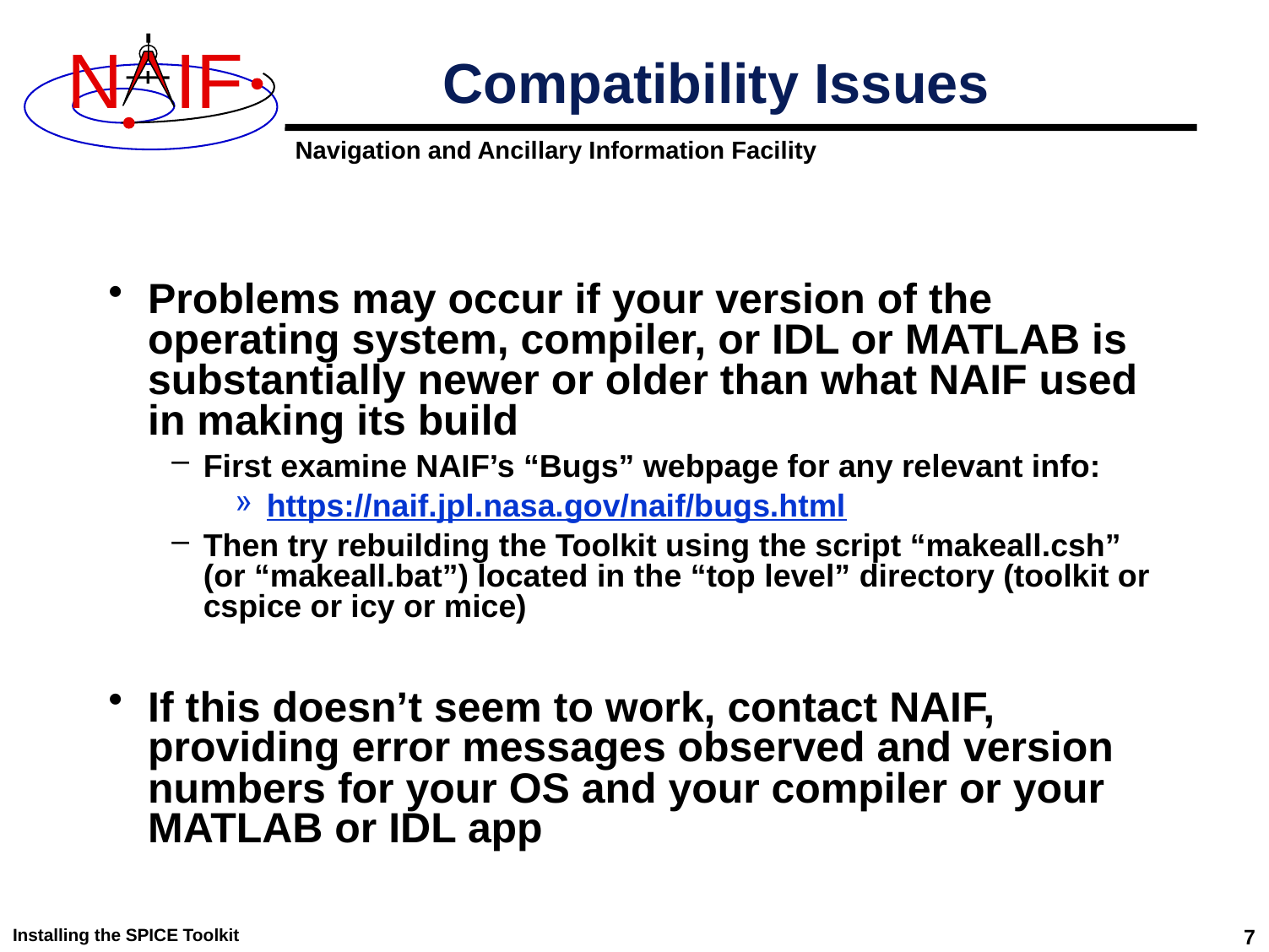

# Compatibility Issues
Problems may occur if your version of the operating system, compiler, or IDL or MATLAB is substantially newer or older than what NAIF used in making its build
First examine NAIF’s “Bugs” webpage for any relevant info:
https://naif.jpl.nasa.gov/naif/bugs.html
Then try rebuilding the Toolkit using the script “makeall.csh” (or “makeall.bat”) located in the “top level” directory (toolkit or cspice or icy or mice)

If this doesn’t seem to work, contact NAIF, providing error messages observed and version numbers for your OS and your compiler or your MATLAB or IDL app

Installing the SPICE Toolkit
7